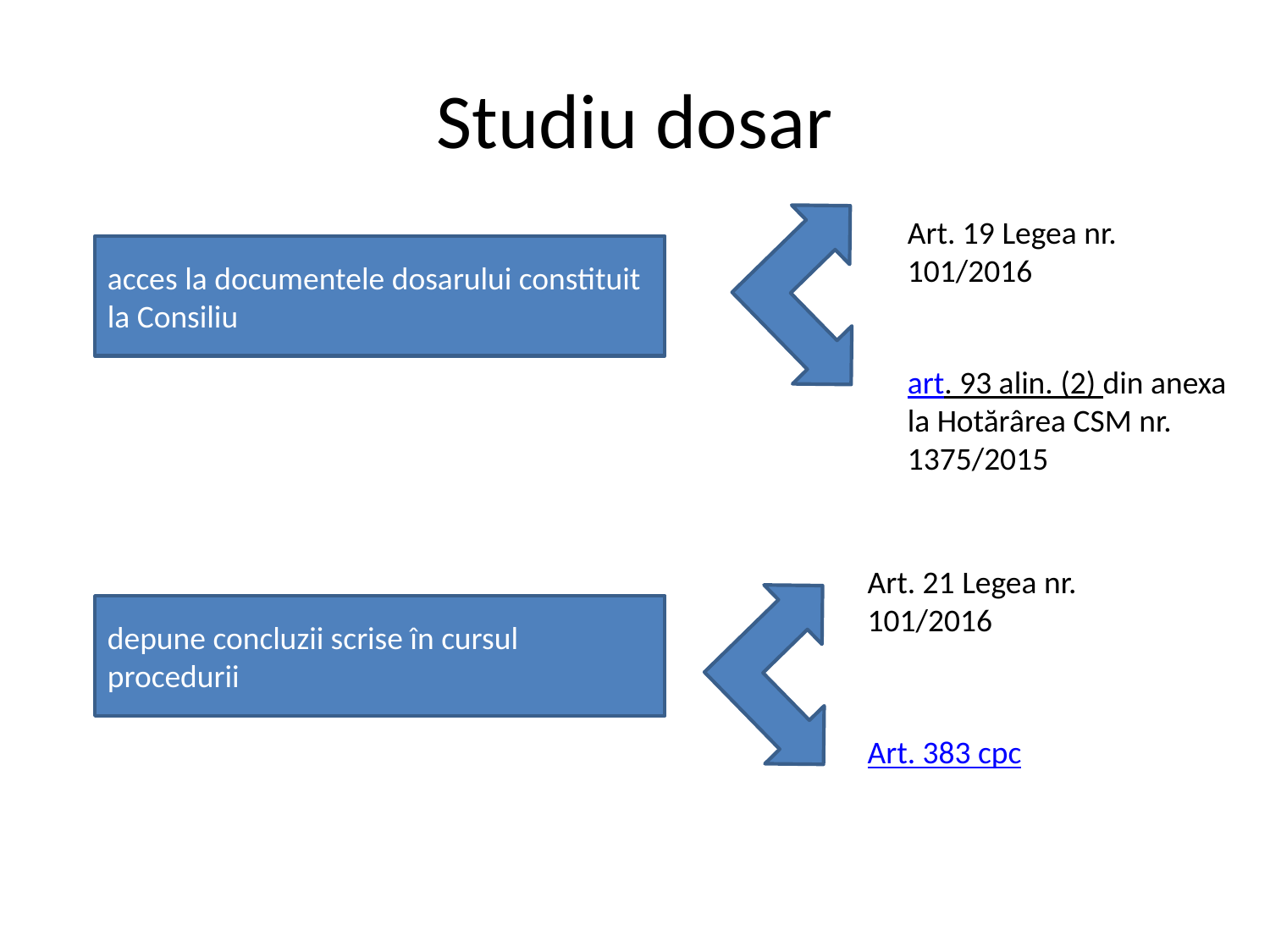

# Studiu dosar
Art. 19 Legea nr. 101/2016

acces la documentele dosarului constituit la Consiliu
art. 93 alin. (2) din anexa la Hotărârea CSM nr. 1375/2015
Art. 21 Legea nr. 101/2016

depune concluzii scrise în cursul procedurii
Art. 383 cpc